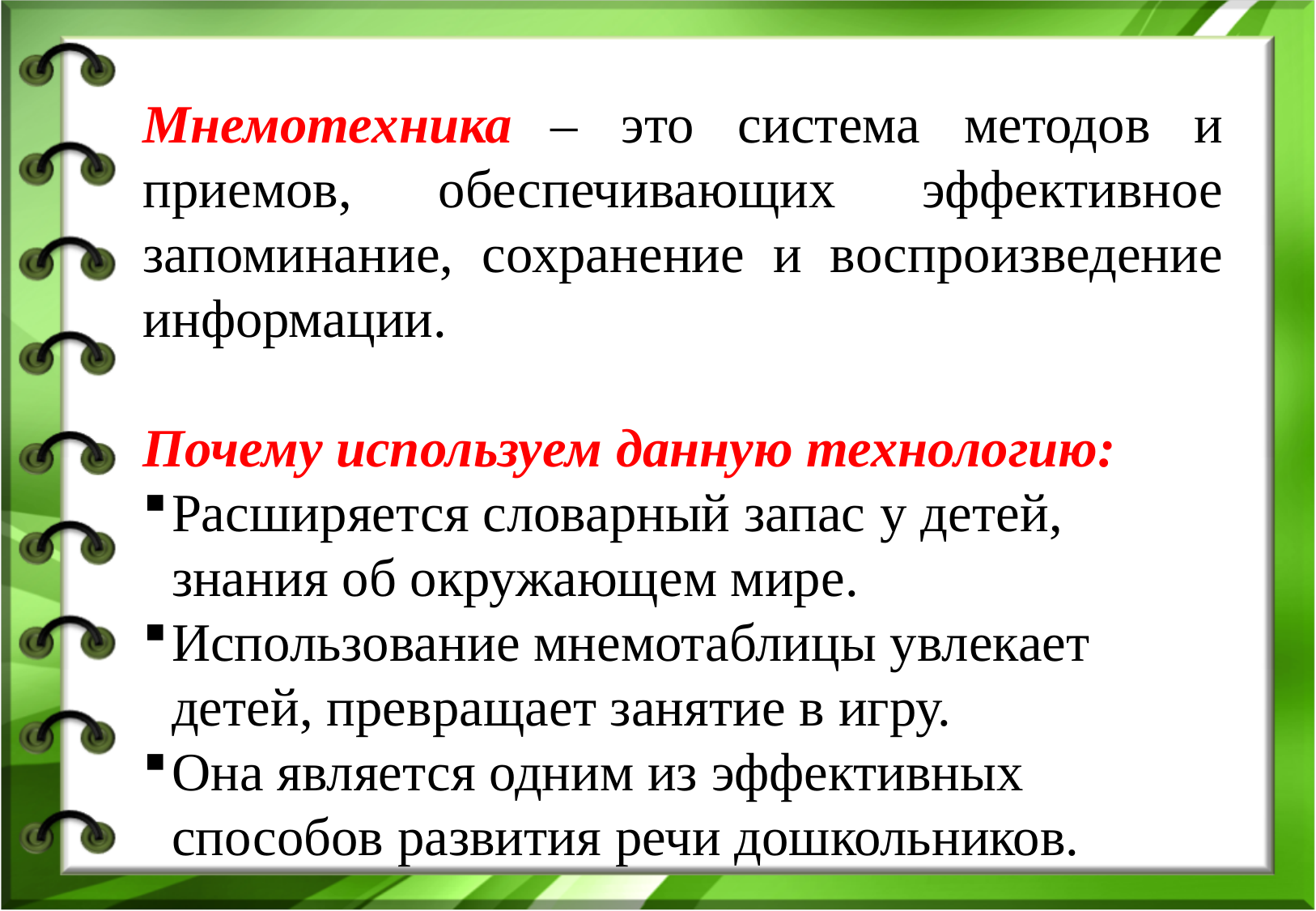

#
Мнемотехника – это система методов и приемов, обеспечивающих эффективное запоминание, сохранение и воспроизведение информации.

Почему используем данную технологию:
Расширяется словарный запас у детей, знания об окружающем мире.
Использование мнемотаблицы увлекает детей, превращает занятие в игру.
Она является одним из эффективных способов развития речи дошкольников.